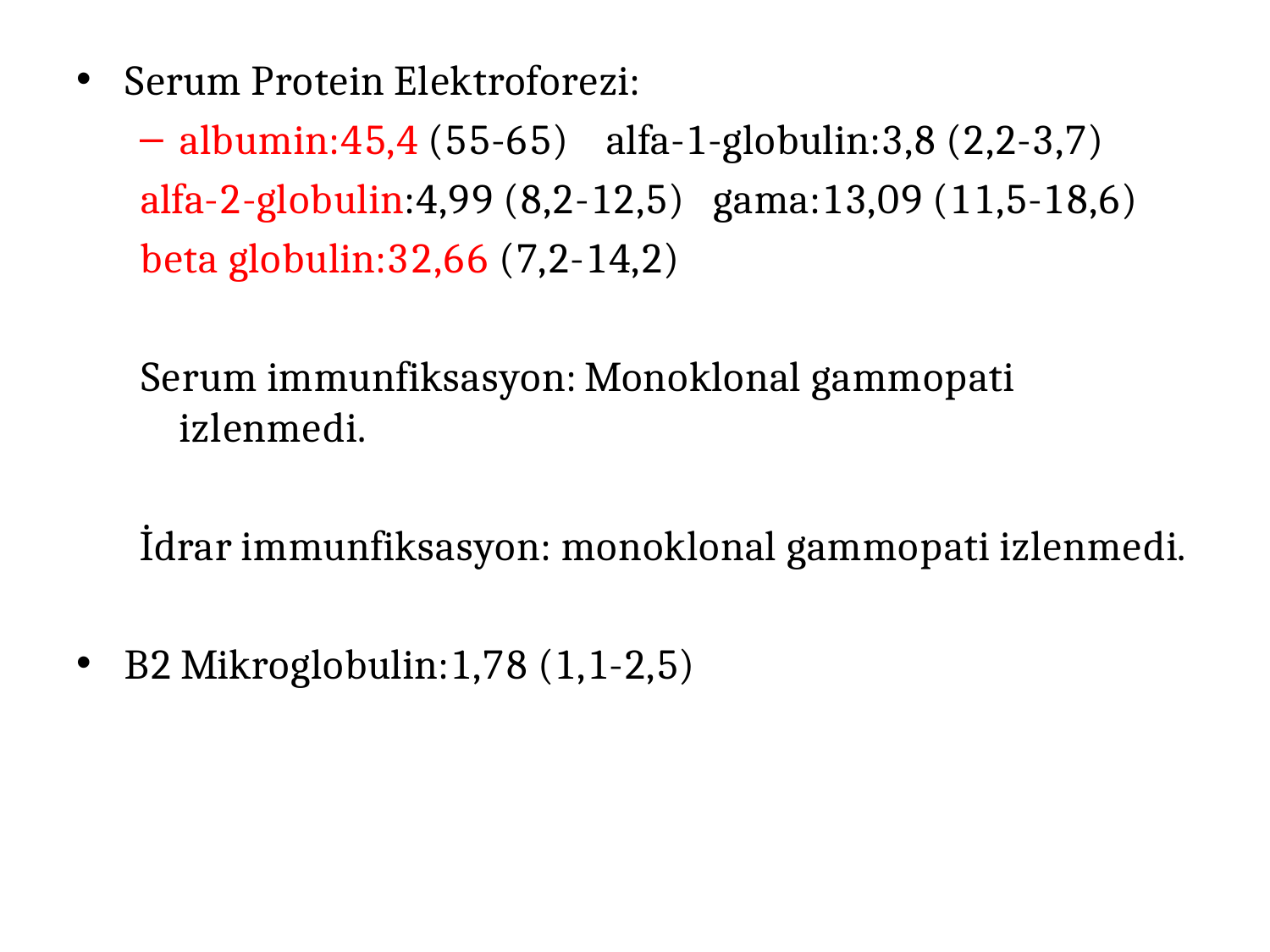

Serum Protein Elektroforezi:
albumin:45,4 (55-65)    alfa-1-globulin:3,8 (2,2-3,7)
alfa-2-globulin:4,99 (8,2-12,5)   gama:13,09 (11,5-18,6)
beta globulin:32,66 (7,2-14,2)

Serum immunfiksasyon: Monoklonal gammopati izlenmedi.

İdrar immunfiksasyon: monoklonal gammopati izlenmedi.

B2 Mikroglobulin:1,78 (1,1-2,5)